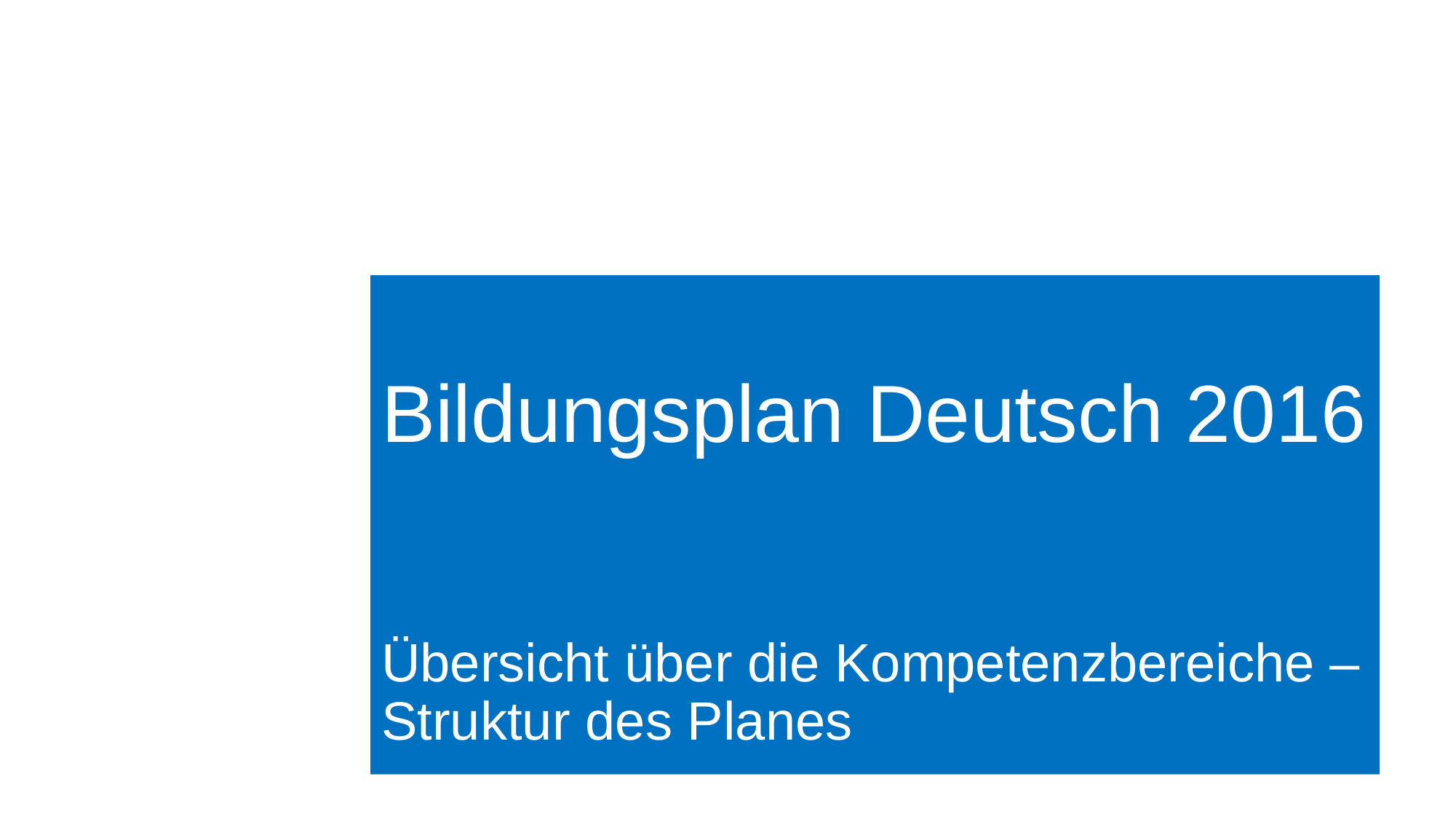

# Bildungsplan Deutsch 2016 Übersicht über die Kompetenzbereiche – Struktur des Planes